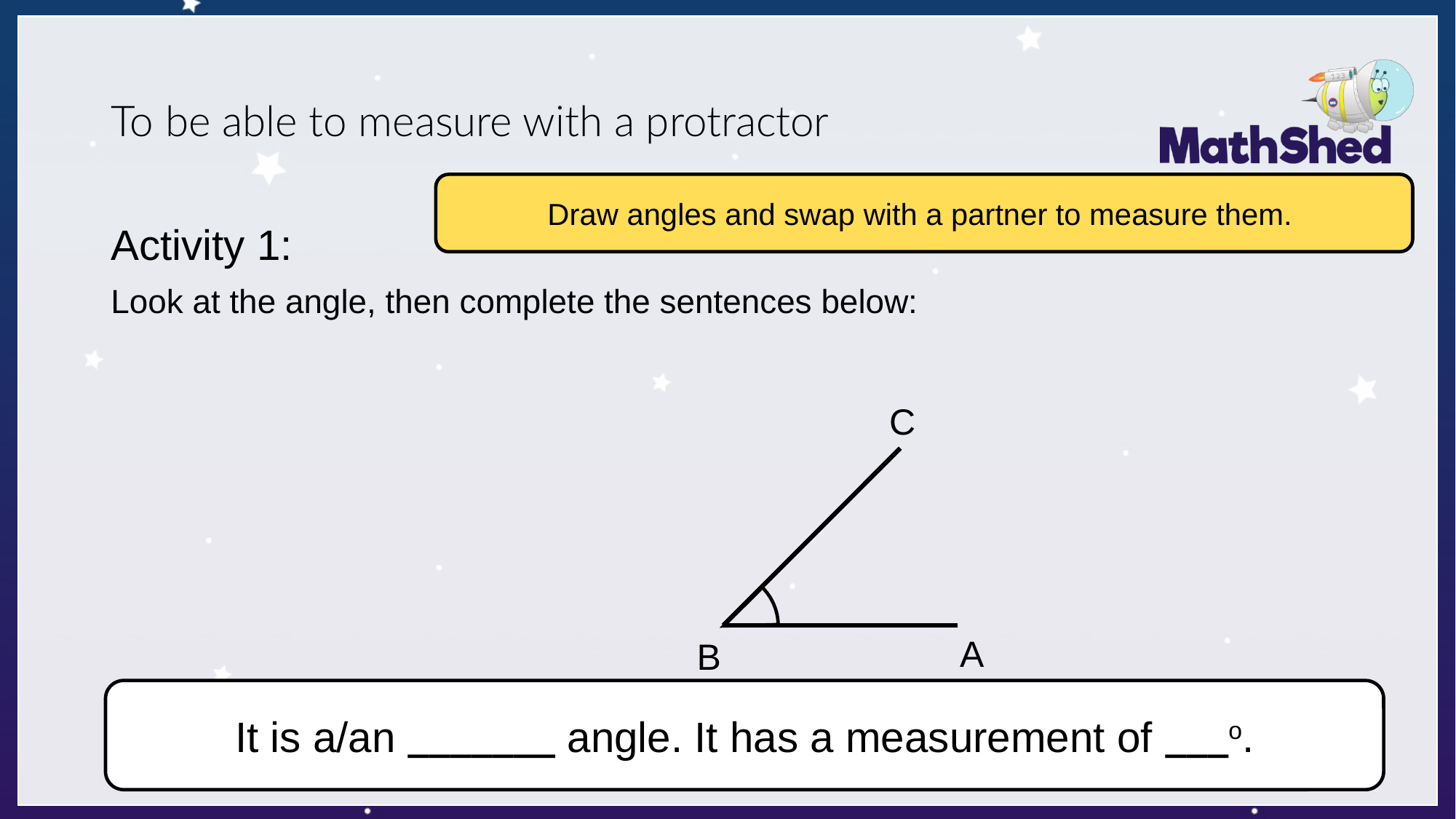

# To be able to measure with a protractor
Draw angles and swap with a partner to measure them.
Activity 1:
Look at the angle, then complete the sentences below:

C

A
B
It is a/an _______ angle. It has a measurement of ___o.